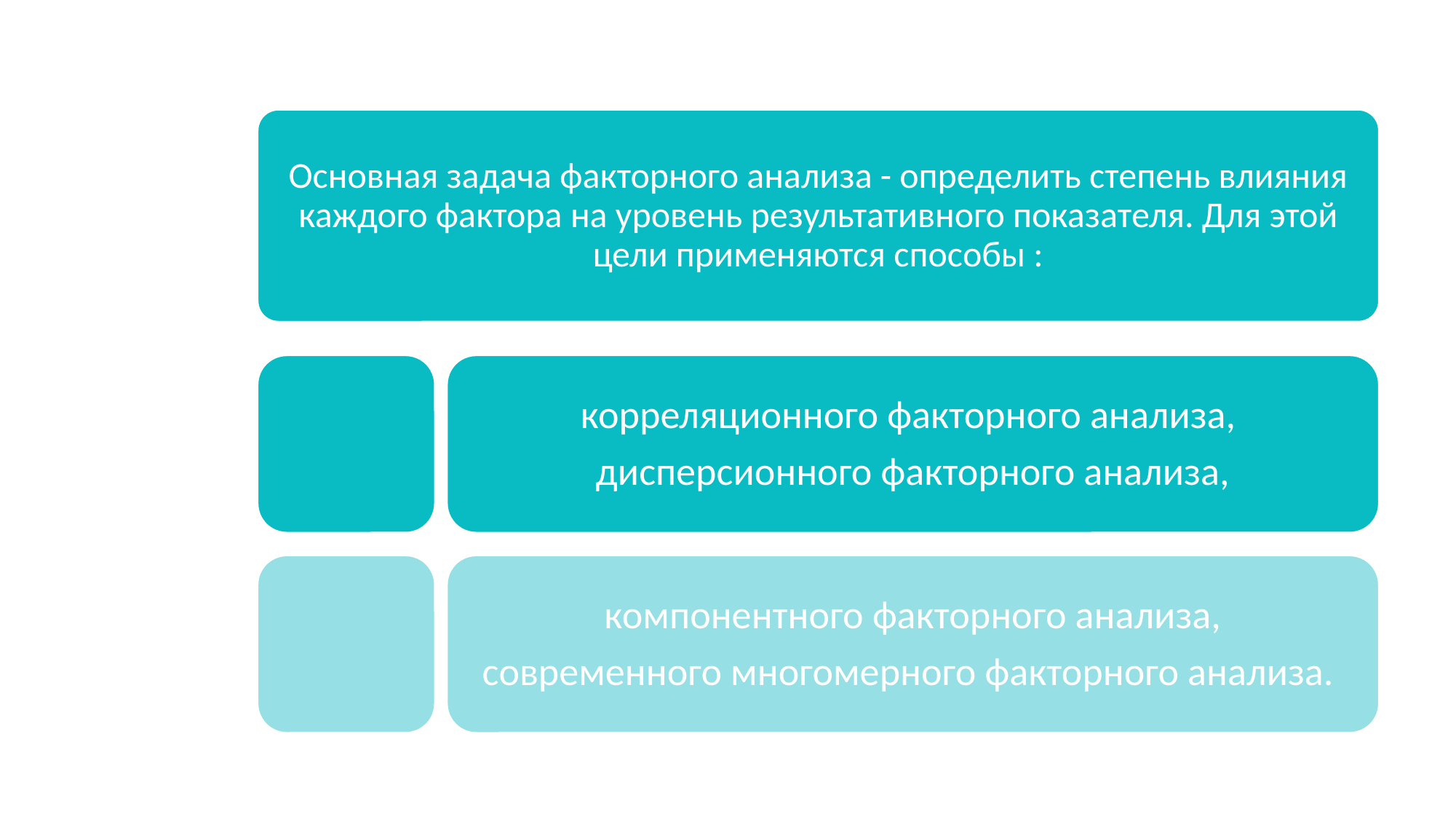

Основная задача факторного анализа - определить степень влияния каждого фактора на уровень результативного показателя. Для этой цели применяются способы :
корреляционного факторного анализа,
дисперсионного факторного анализа,
компонентного факторного анализа,
современного многомерного факторного анализа.